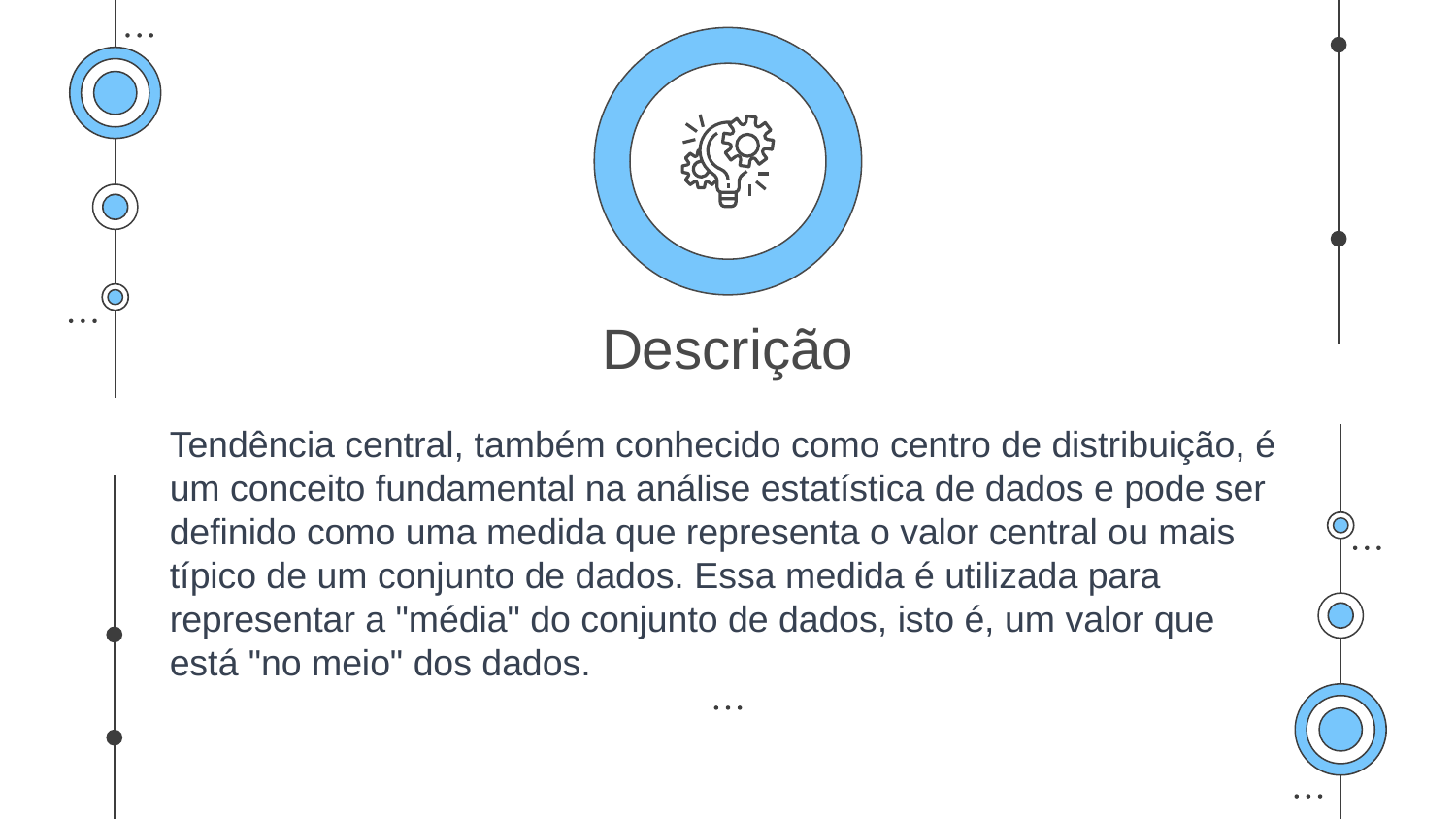

# Descrição
Tendência central, também conhecido como centro de distribuição, é um conceito fundamental na análise estatística de dados e pode ser definido como uma medida que representa o valor central ou mais típico de um conjunto de dados. Essa medida é utilizada para representar a "média" do conjunto de dados, isto é, um valor que está "no meio" dos dados.